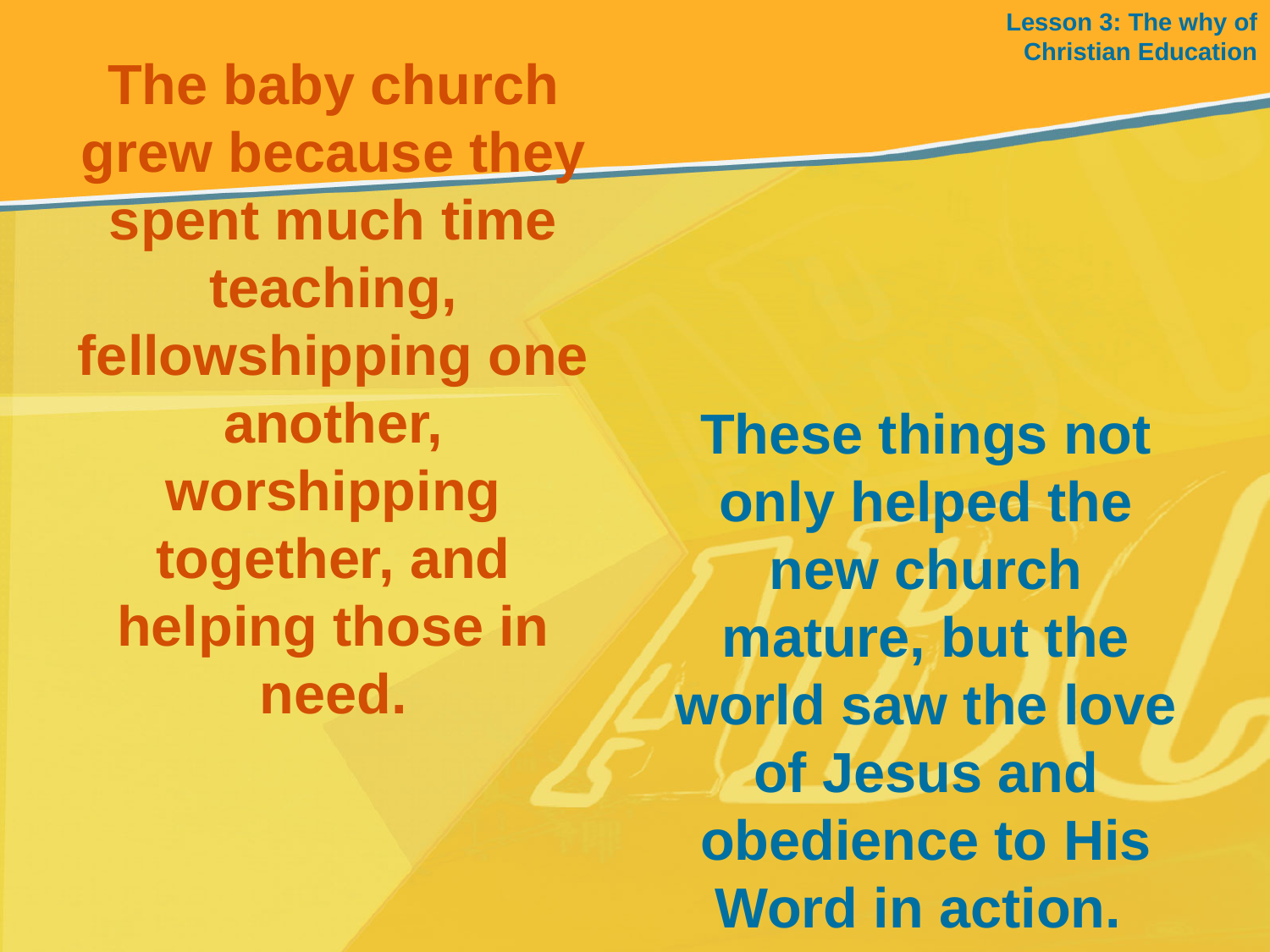

Lesson 3: The why of Christian Education
The baby church grew because they spent much time teaching, fellowshipping one another, worshipping together, and helping those in need.
These things not only helped the new church mature, but the world saw the love of Jesus and obedience to His Word in action.